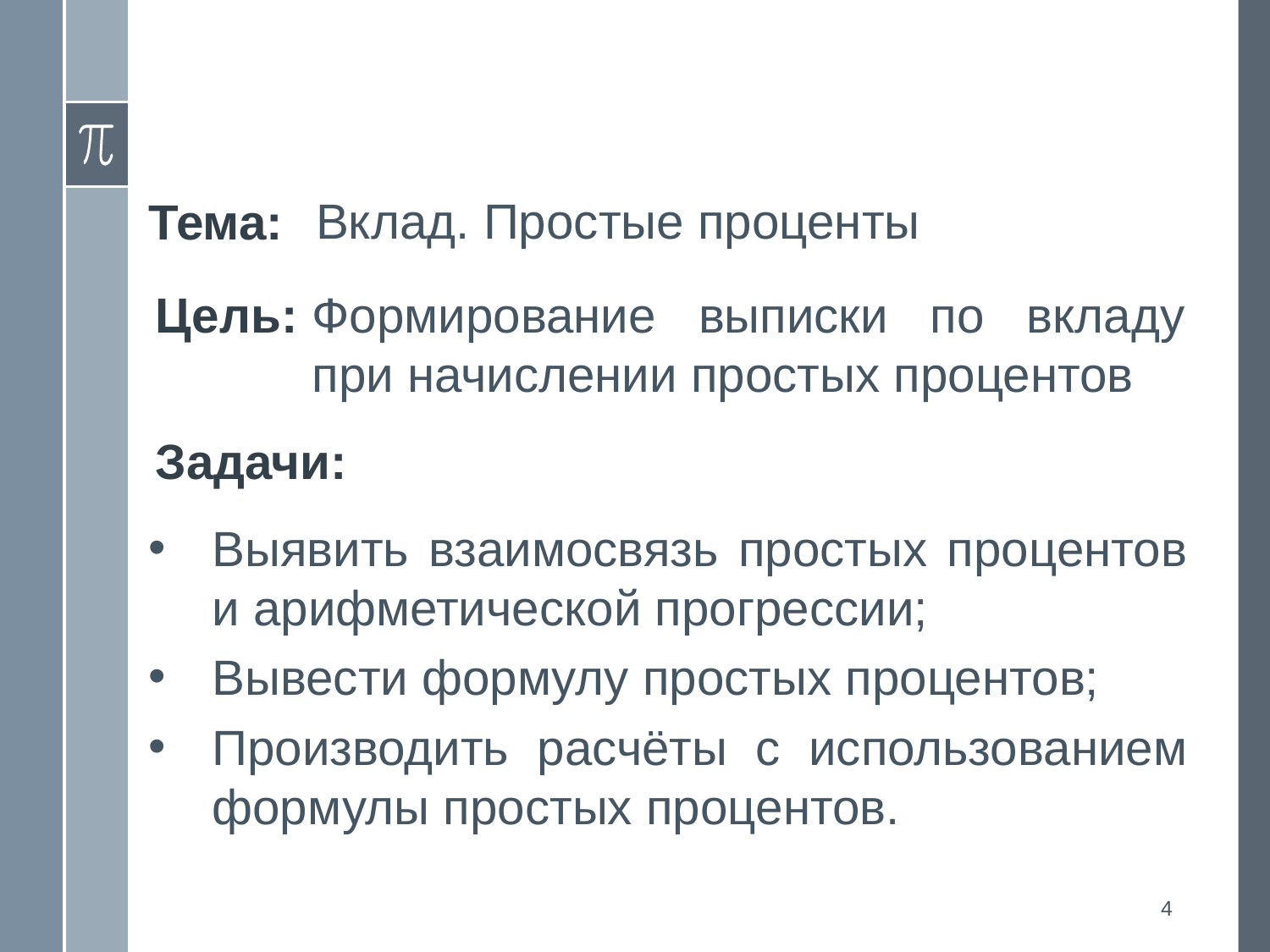

Вклад. Простые проценты
Тема:
Формирование выписки по вкладу при начислении простых процентов
Цель:
Задачи:
Выявить взаимосвязь простых процентов и арифметической прогрессии;
Вывести формулу простых процентов;
Производить расчёты с использованием формулы простых процентов.
4